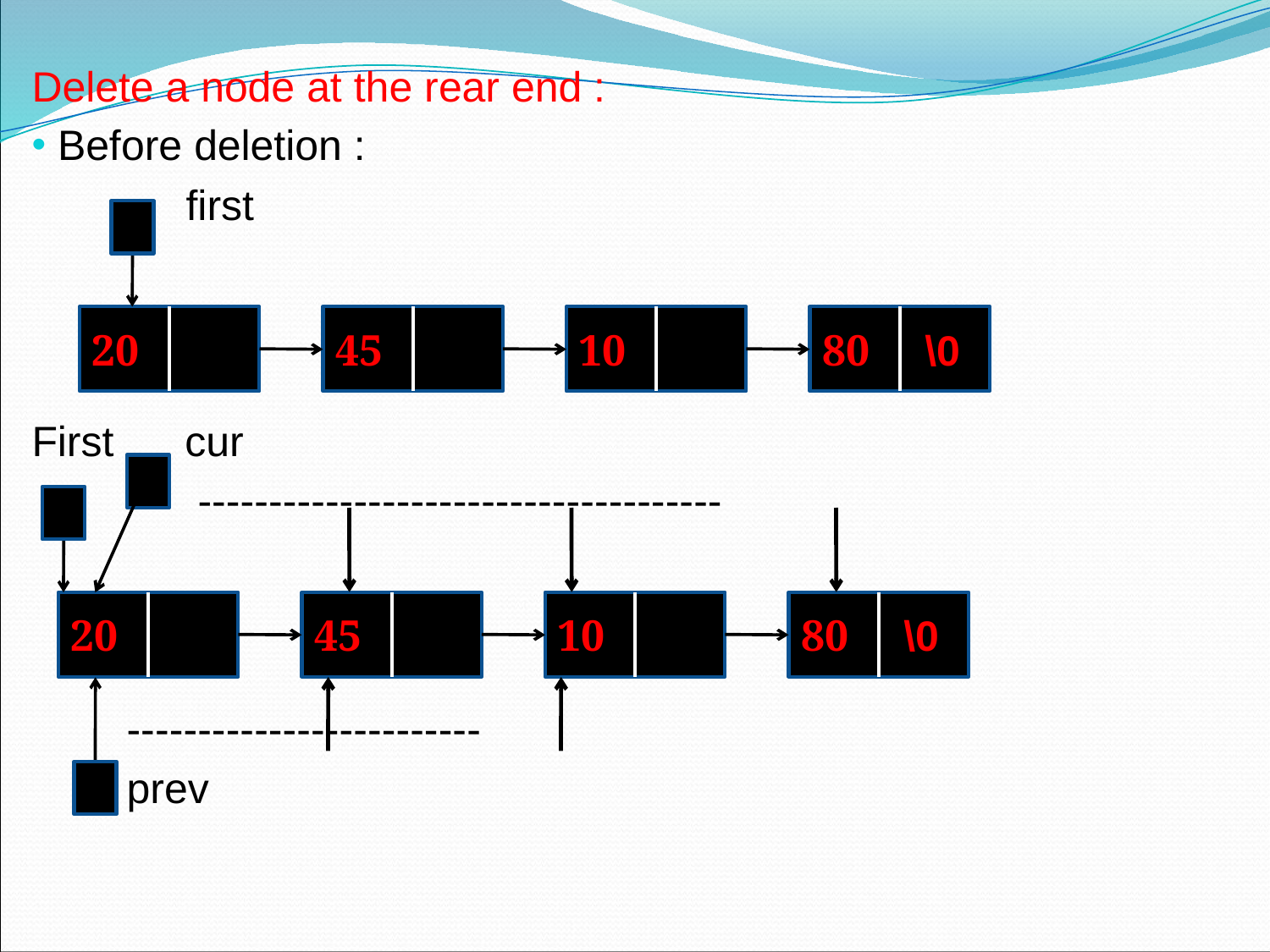

#
Delete a node at the rear end :
 Before deletion :
             first

First      cur
              -------------------------------------

        -------------------------
        prev

20
45
10
80     \0

20
45
10
80     \0